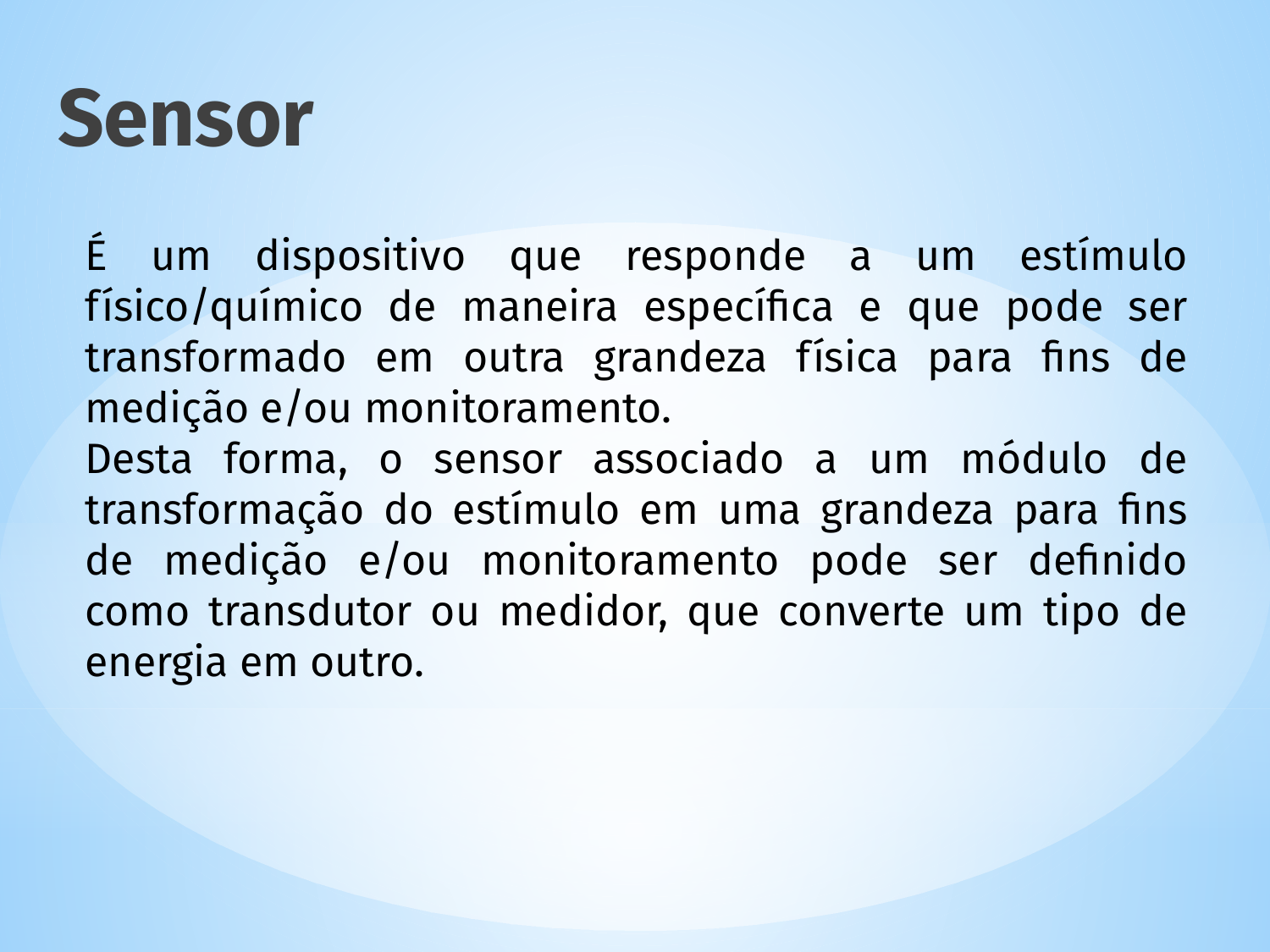

Sensor
É um dispositivo que responde a um estímulo físico/químico de maneira específica e que pode ser transformado em outra grandeza física para fins de medição e/ou monitoramento.
Desta forma, o sensor associado a um módulo de transformação do estímulo em uma grandeza para fins de medição e/ou monitoramento pode ser definido como transdutor ou medidor, que converte um tipo de energia em outro.